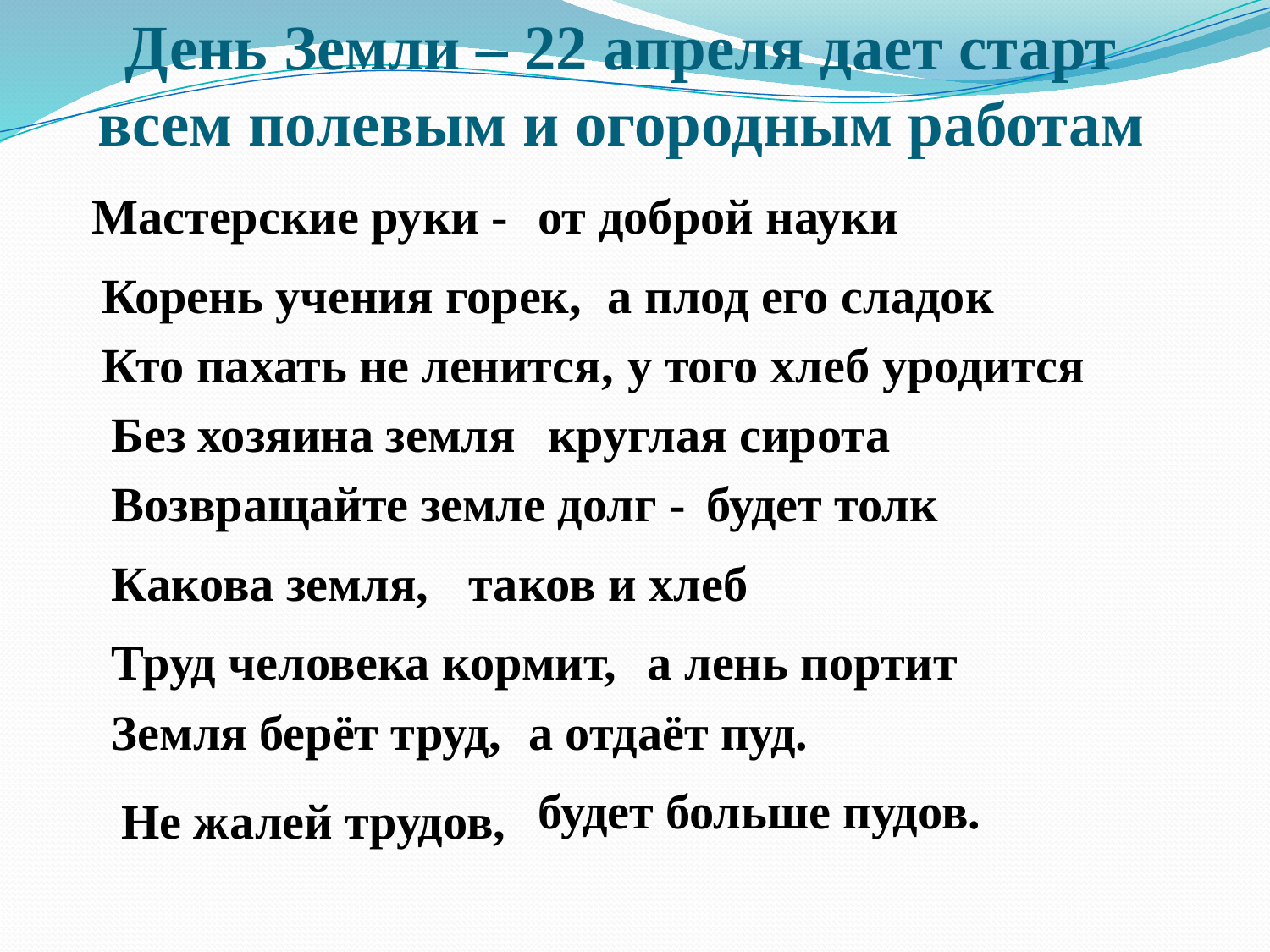

# День Земли – 22 апреля дает старт всем полевым и огородным работам
Мастерские руки -
от доброй науки
Корень учения горек,
а плод его сладок
Кто пахать не ленится,
у того хлеб уродится
Без хозяина земля
круглая сирота
Возвращайте земле долг -
будет толк
Какова земля,
таков и хлеб
Труд человека кормит,
а лень портит
Земля берёт труд,
а отдаёт пуд.
будет больше пудов.
Не жалей трудов,